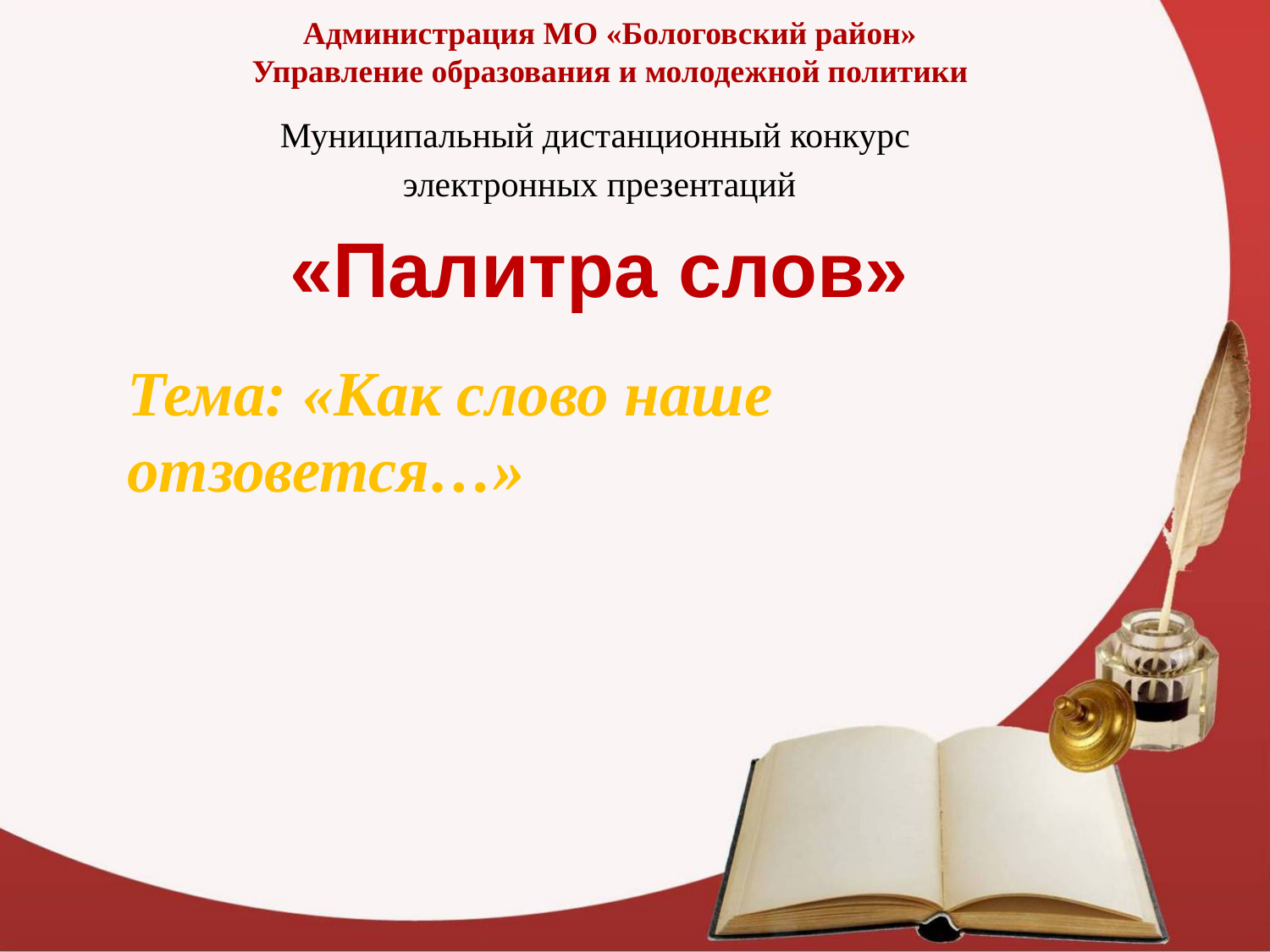

# Администрация МО «Бологовский район» Управление образования и молодежной политики
Муниципальный дистанционный конкурс
электронных презентаций
«Палитра слов»
Тема: «Как слово наше отзовется…»